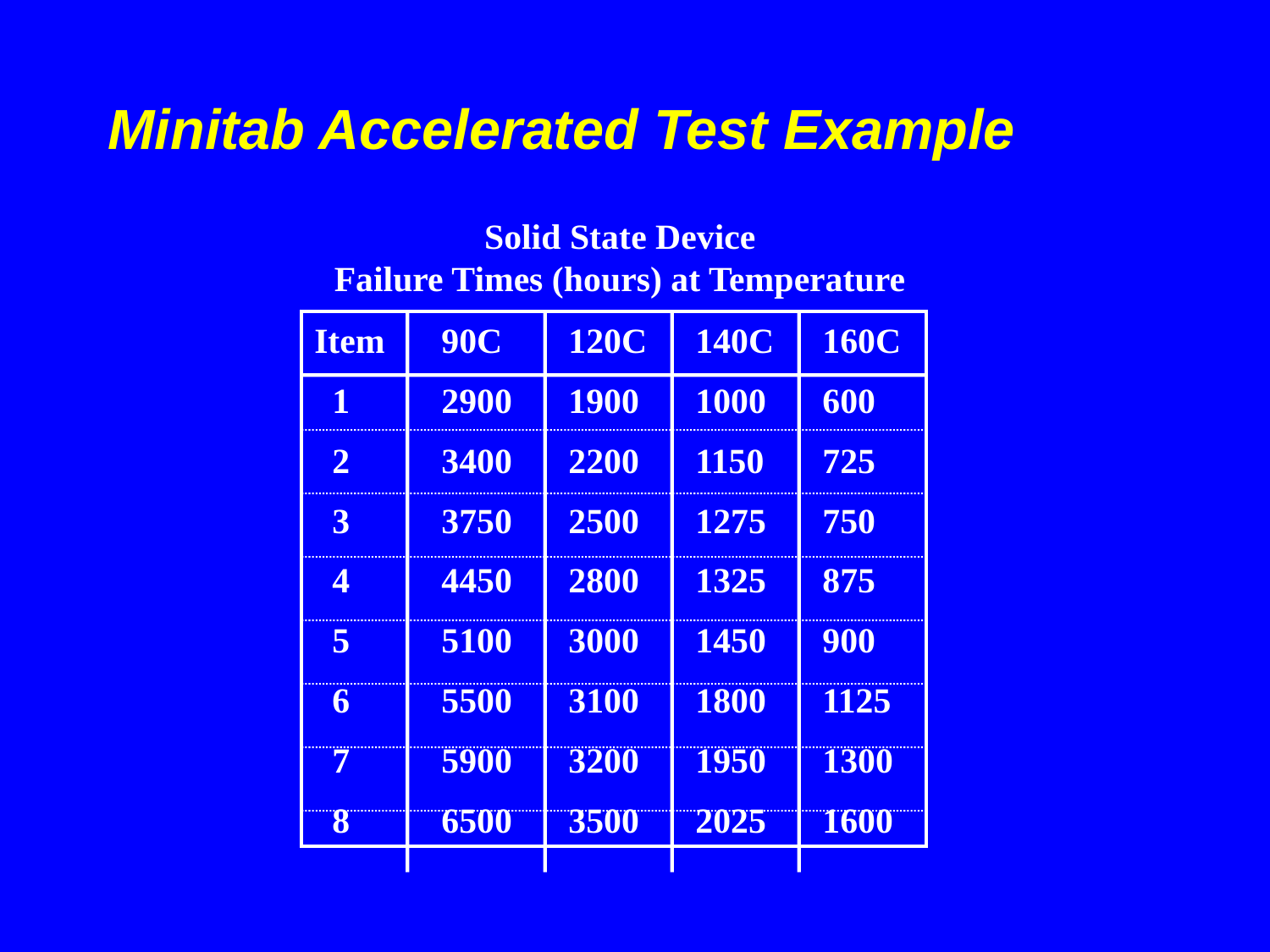

# Minitab Accelerated Test Example
Solid State Device
Failure Times (hours) at Temperature
Item	90C	120C	140C	160C
  1	2900	1900	1000	600
  2	3400	2200	1150	725
  3	3750	2500	1275	750
  4	4450	2800	1325	875
  5	5100	3000	1450	900
  6	5500	3100	1800	1125
  7	5900	3200	1950	1300
  8	6500	3500	2025	1600